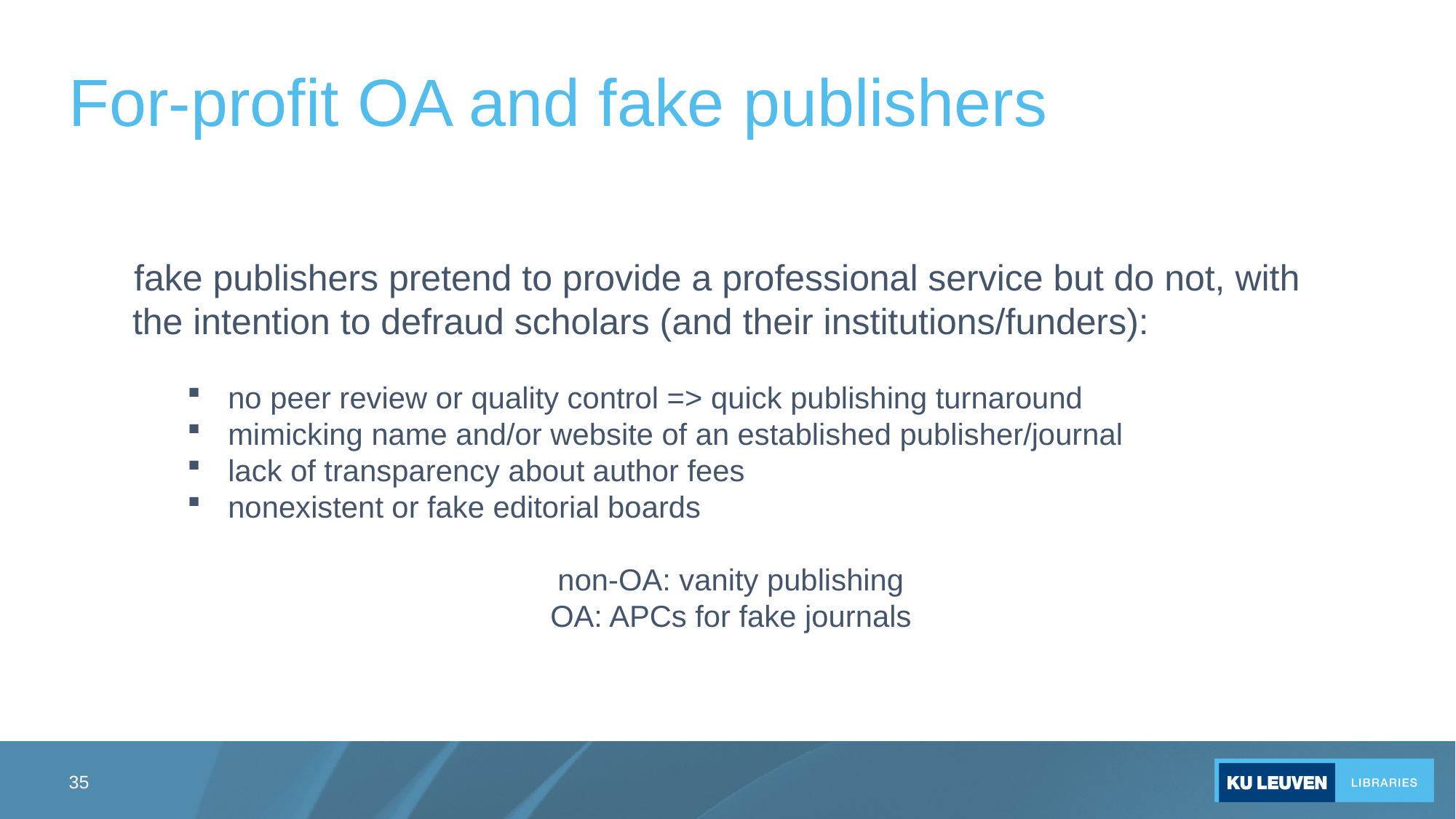

# For-profit OA and fake publishers
fake publishers pretend to provide a professional service but do not, with the intention to defraud scholars (and their institutions/funders):

no peer review or quality control => quick publishing turnaround
mimicking name and/or website of an established publisher/journal
lack of transparency about author fees
nonexistent or fake editorial boards

non-OA: vanity publishing
OA: APCs for fake journals

35